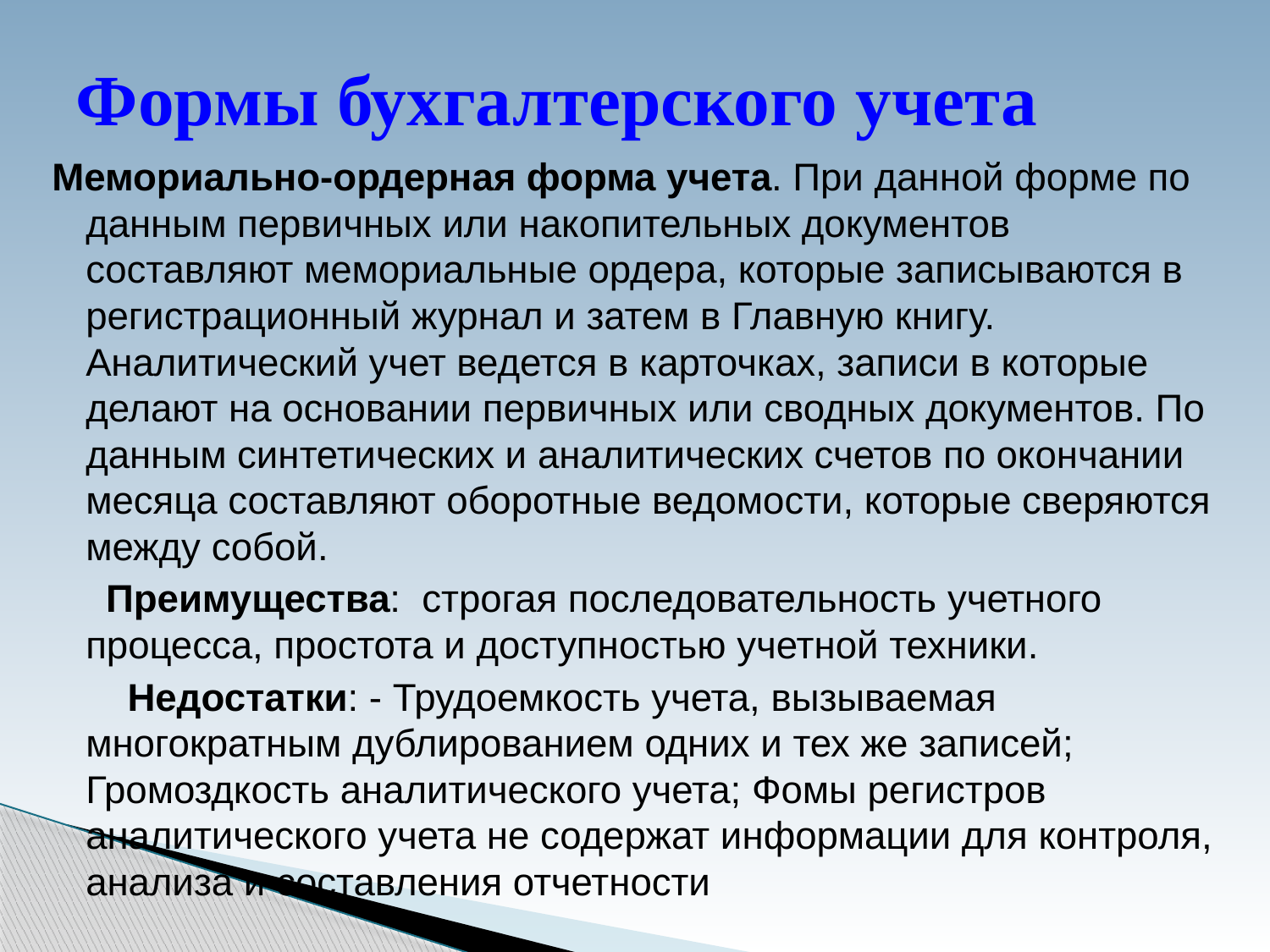

# Формы бухгалтерского учета
Мемориально-ордерная форма учета. При данной форме по данным первичных или накопительных документов составляют мемориальные ордера, которые записываются в регистрационный журнал и затем в Главную книгу. Аналитический учет ведется в карточках, записи в которые делают на основании первичных или сводных документов. По данным синтетических и аналитических счетов по окончании месяца составляют оборотные ведомости, которые сверяются между собой.
     Преимущества:  строгая последовательность учетного процесса, простота и доступностью учетной техники.
       Недостатки: - Трудоемкость учета, вызываемая многократным дублированием одних и тех же записей; Громоздкость аналитического учета; Фомы регистров аналитического учета не содержат информации для контроля, анализа и составления отчетности